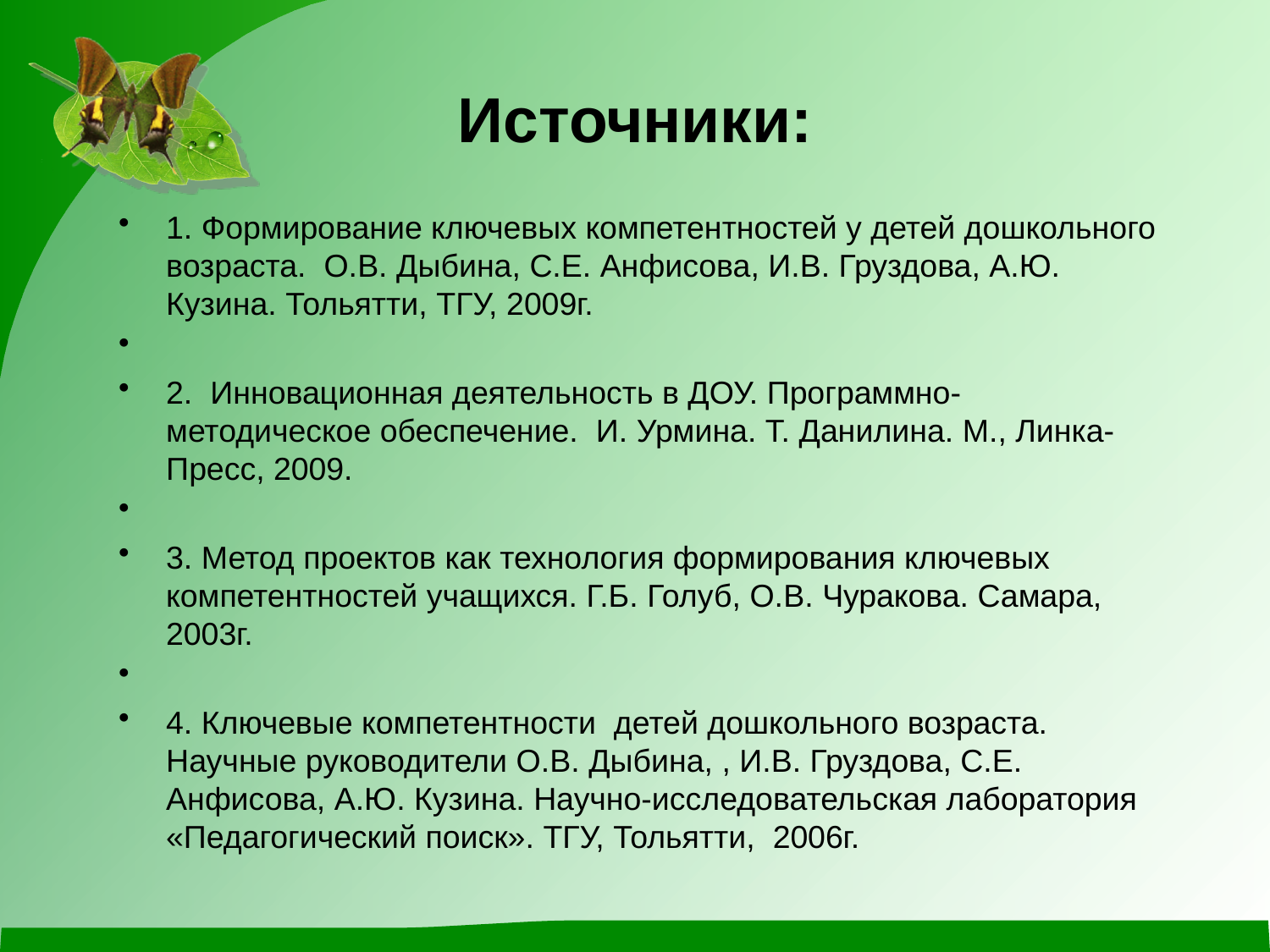

# Источники:
1. Формирование ключевых компетентностей у детей дошкольного возраста.  О.В. Дыбина, С.Е. Анфисова, И.В. Груздова, А.Ю. Кузина. Тольятти, ТГУ, 2009г.

2.  Инновационная деятельность в ДОУ. Программно-методическое обеспечение.  И. Урмина. Т. Данилина. М., Линка-Пресс, 2009.

3. Метод проектов как технология формирования ключевых компетентностей учащихся. Г.Б. Голуб, О.В. Чуракова. Самара, 2003г.

4. Ключевые компетентности  детей дошкольного возраста. Научные руководители О.В. Дыбина, , И.В. Груздова, С.Е. Анфисова, А.Ю. Кузина. Научно-исследовательская лаборатория «Педагогический поиск». ТГУ, Тольятти,  2006г.